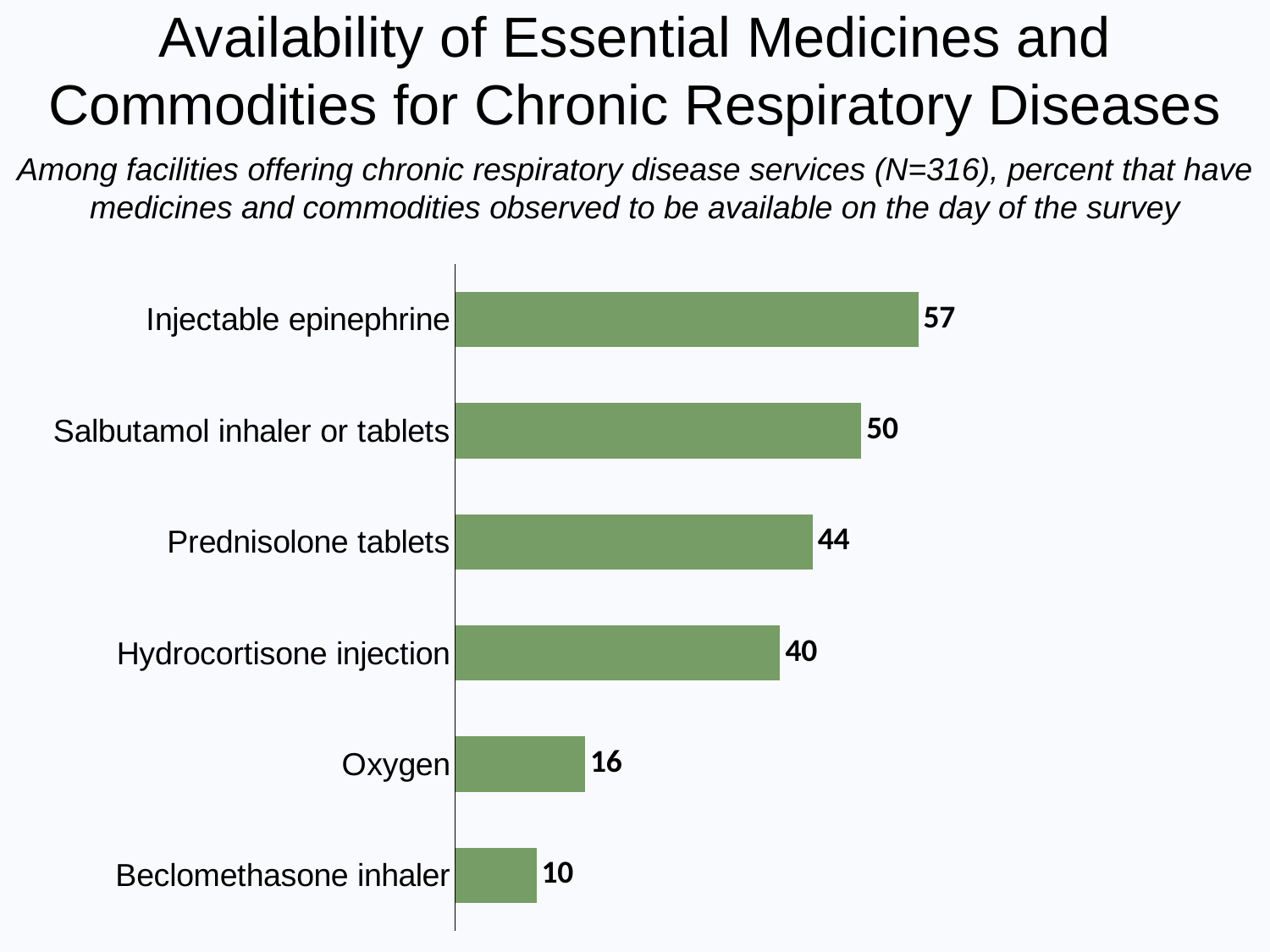

# Availability of Essential Medicines and Commodities for Chronic Respiratory Diseases
Among facilities offering chronic respiratory disease services (N=316), percent that have medicines and commodities observed to be available on the day of the survey

### Chart

| Category |  |
|---|---|
| Beclomethasone inhaler | 10.0 |
| Oxygen | 16.0 |
| Hydrocortisone injection | 40.0 |
| Prednisolone tablets | 44.0 |
| Salbutamol inhaler or tablets | 50.0 |
| Injectable epinephrine | 57.0 |